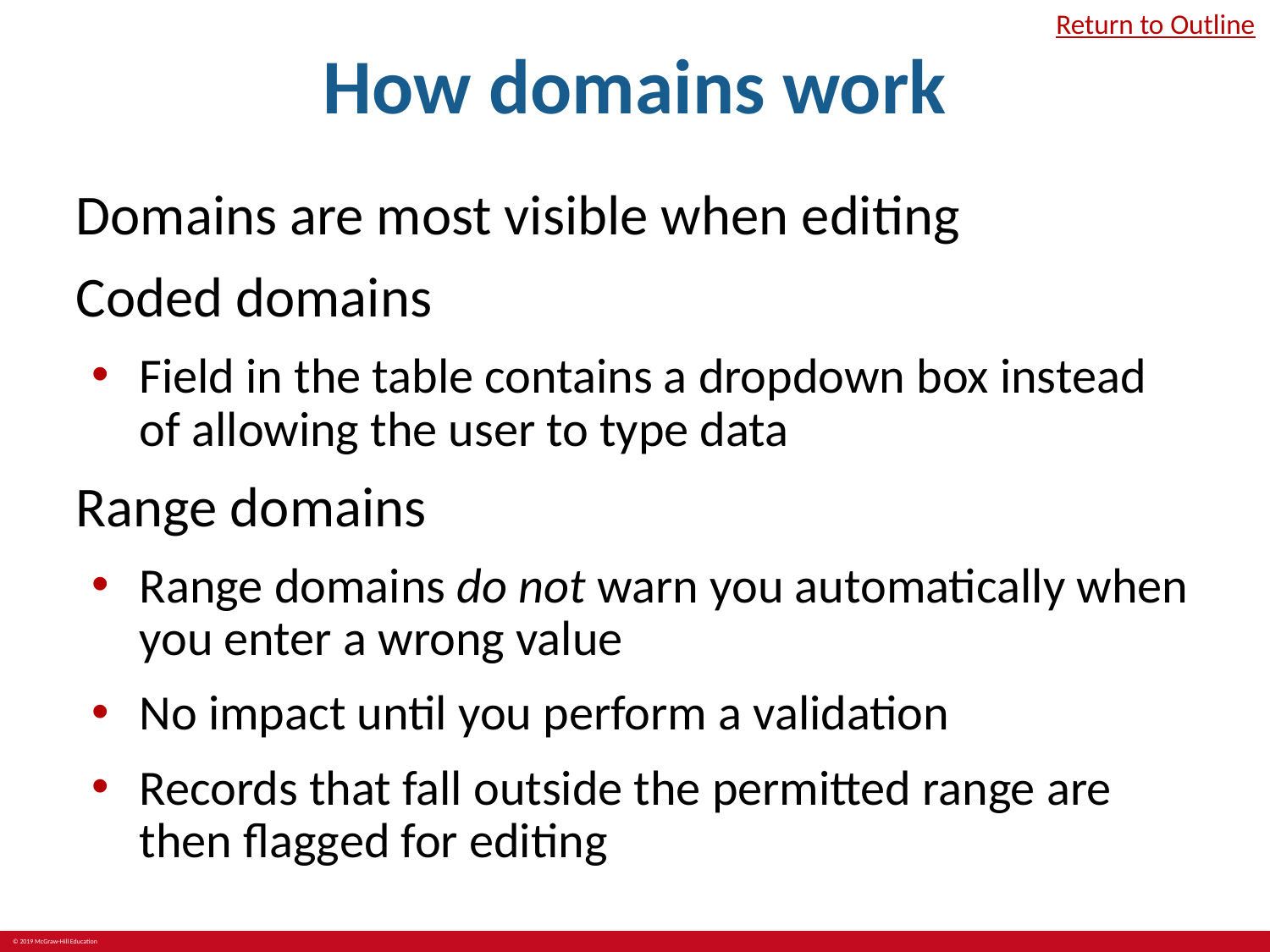

# How domains work
Return to Outline
Domains are most visible when editing
Coded domains
Field in the table contains a dropdown box instead of allowing the user to type data
Range domains
Range domains do not warn you automatically when you enter a wrong value
No impact until you perform a validation
Records that fall outside the permitted range are then flagged for editing